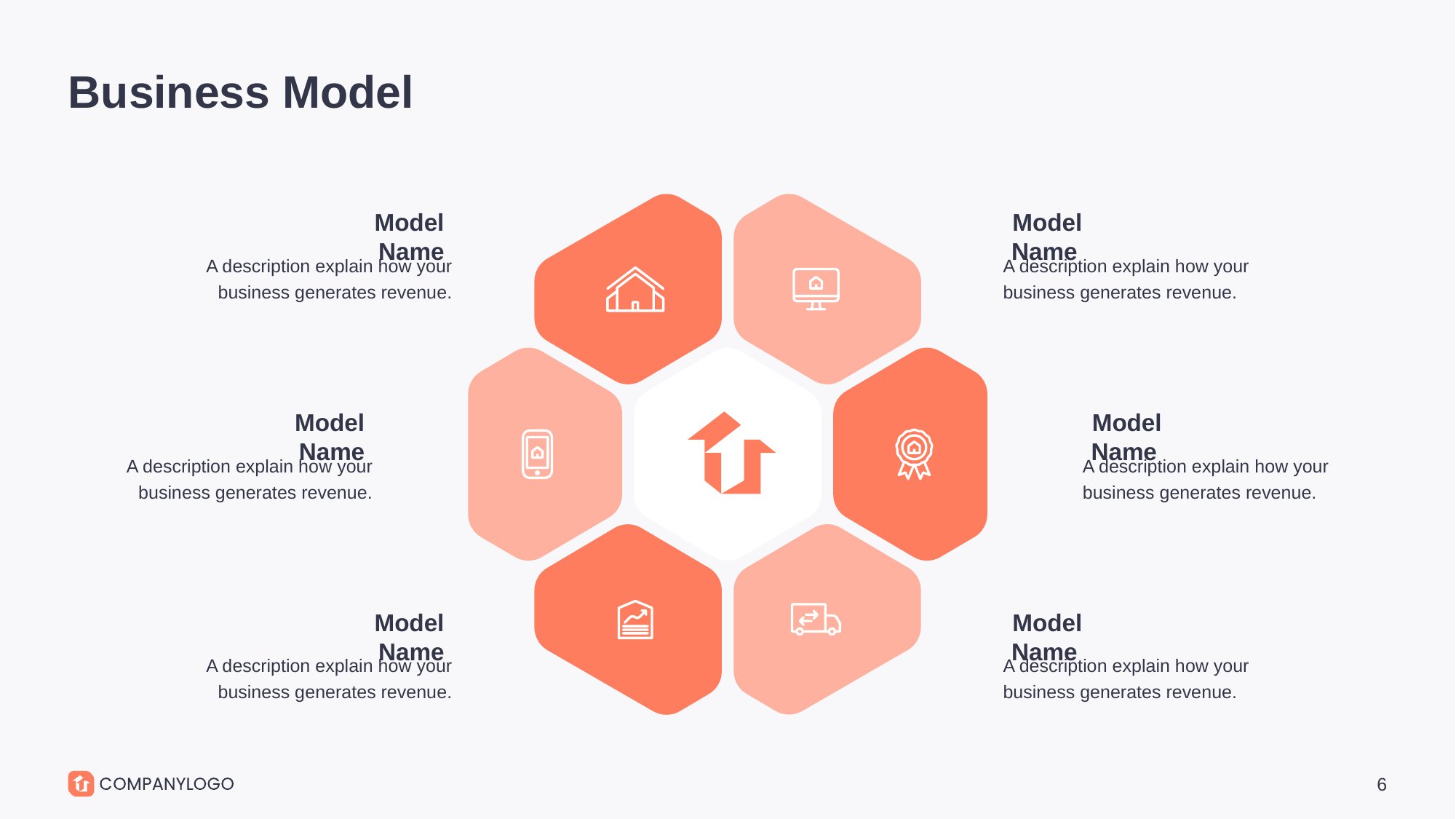

# Business Model

Model Name
A description explain how your business generates revenue.
Model Name
A description explain how your business generates revenue.
Model Name
A description explain how your business generates revenue.
Model Name
A description explain how your business generates revenue.
Model Name
A description explain how your business generates revenue.
Model Name
A description explain how your business generates revenue.